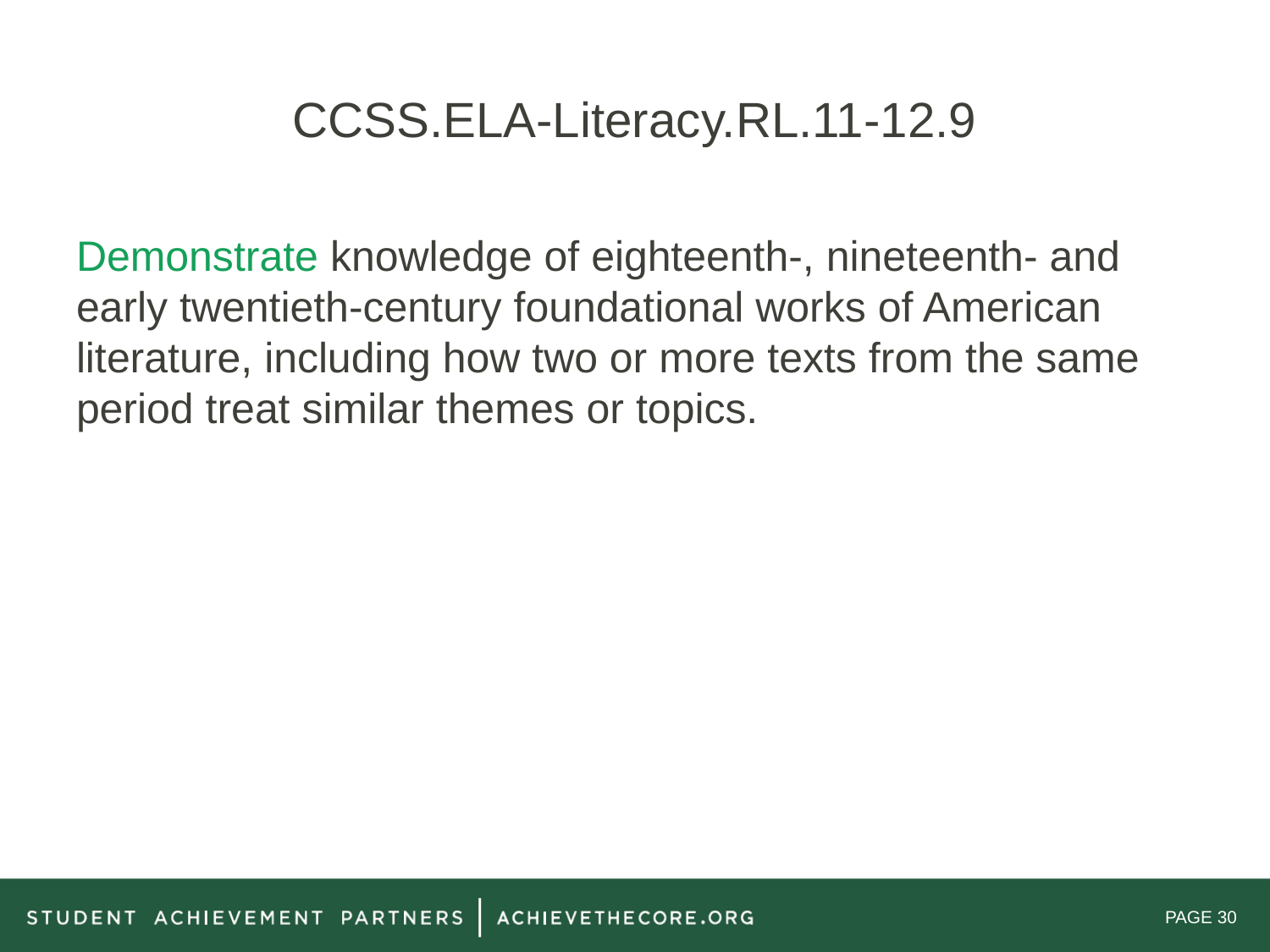

# CCSS.ELA-Literacy.RL.11-12.9
Demonstrate knowledge of eighteenth-, nineteenth- and early twentieth-century foundational works of American literature, including how two or more texts from the same period treat similar themes or topics.